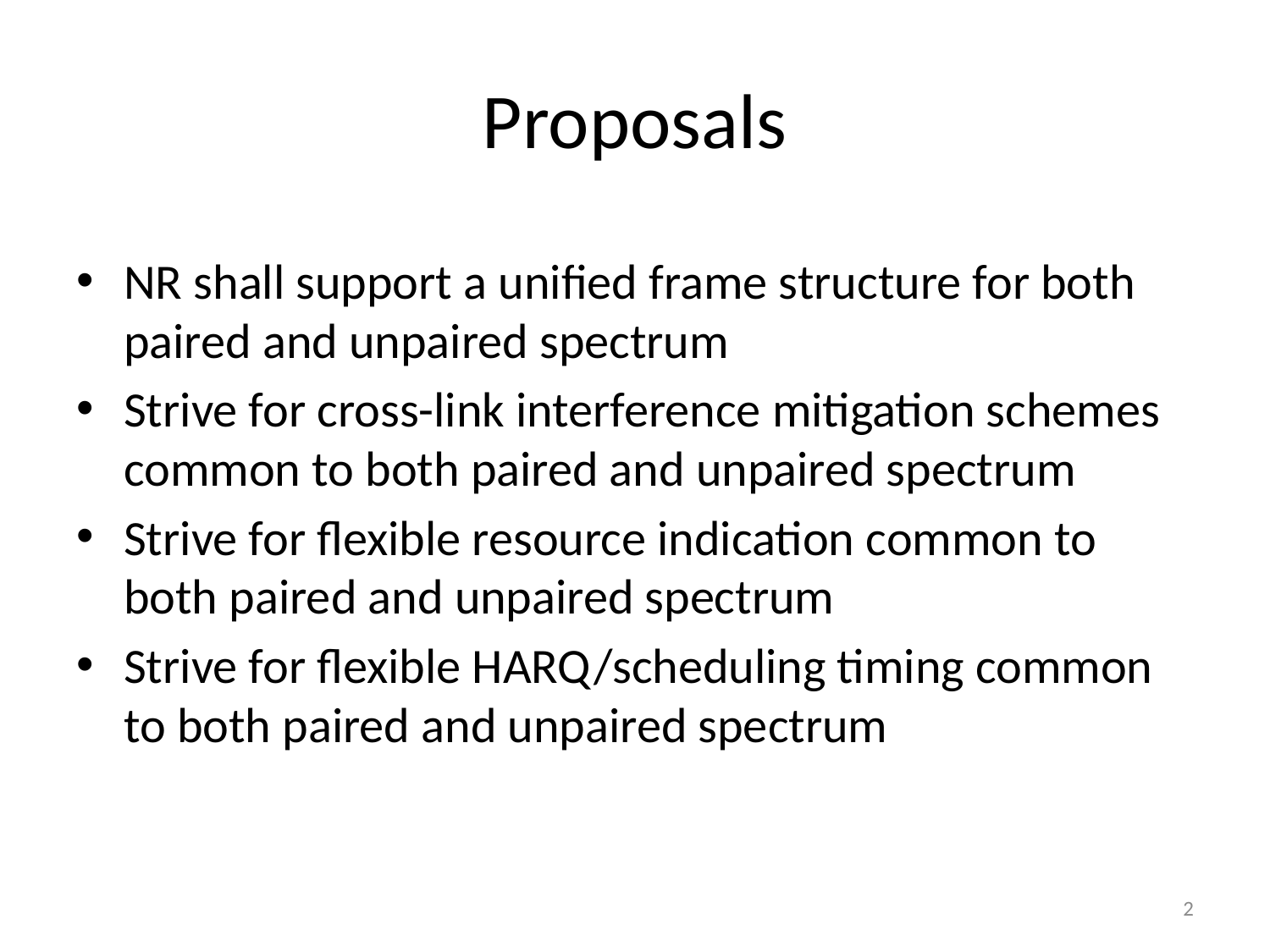

# Proposals
NR shall support a unified frame structure for both paired and unpaired spectrum
Strive for cross-link interference mitigation schemes common to both paired and unpaired spectrum
Strive for flexible resource indication common to both paired and unpaired spectrum
Strive for flexible HARQ/scheduling timing common to both paired and unpaired spectrum
2